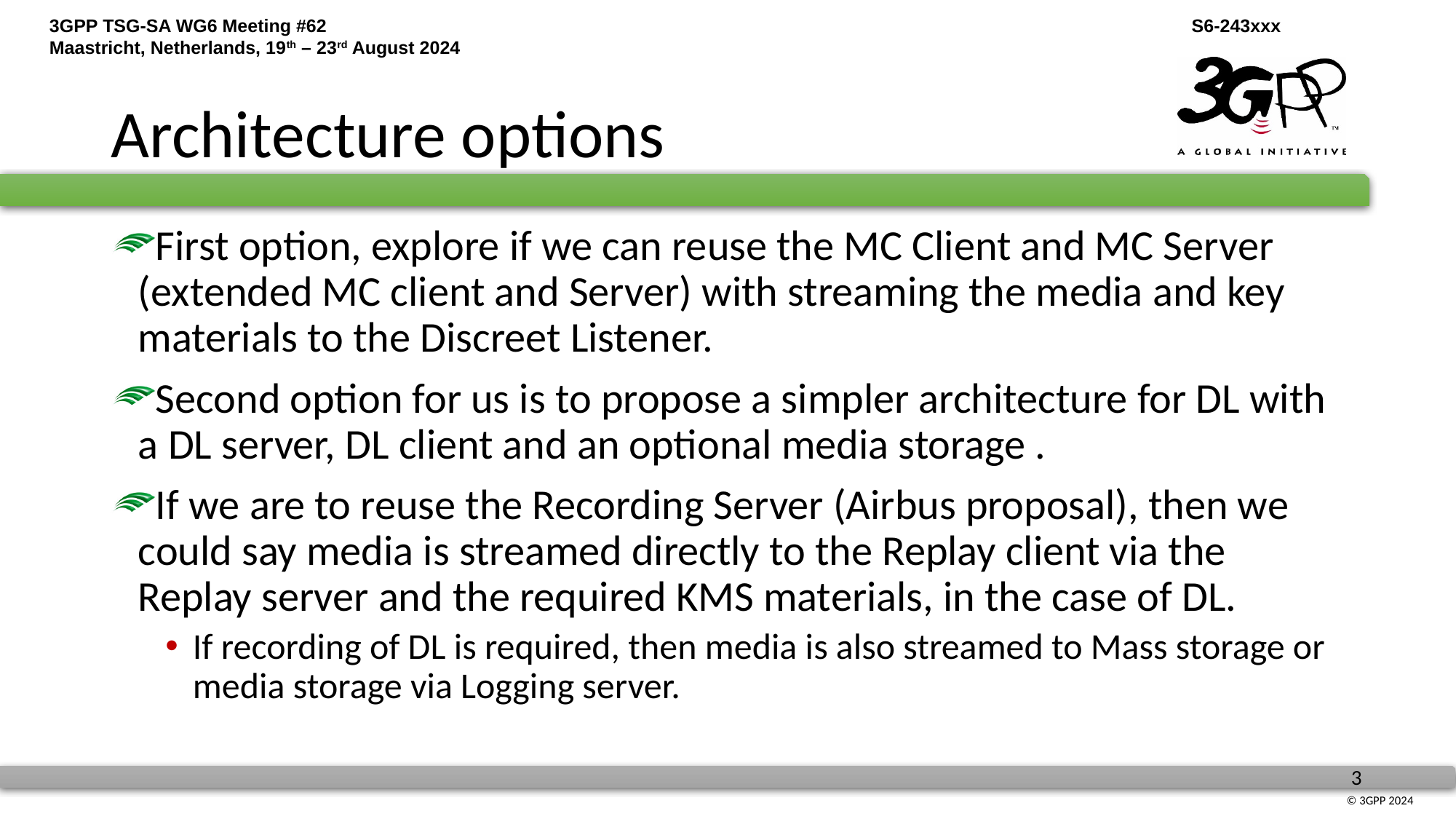

# Architecture options
First option, explore if we can reuse the MC Client and MC Server (extended MC client and Server) with streaming the media and key materials to the Discreet Listener.
Second option for us is to propose a simpler architecture for DL with a DL server, DL client and an optional media storage .
If we are to reuse the Recording Server (Airbus proposal), then we could say media is streamed directly to the Replay client via the Replay server and the required KMS materials, in the case of DL.
If recording of DL is required, then media is also streamed to Mass storage or media storage via Logging server.